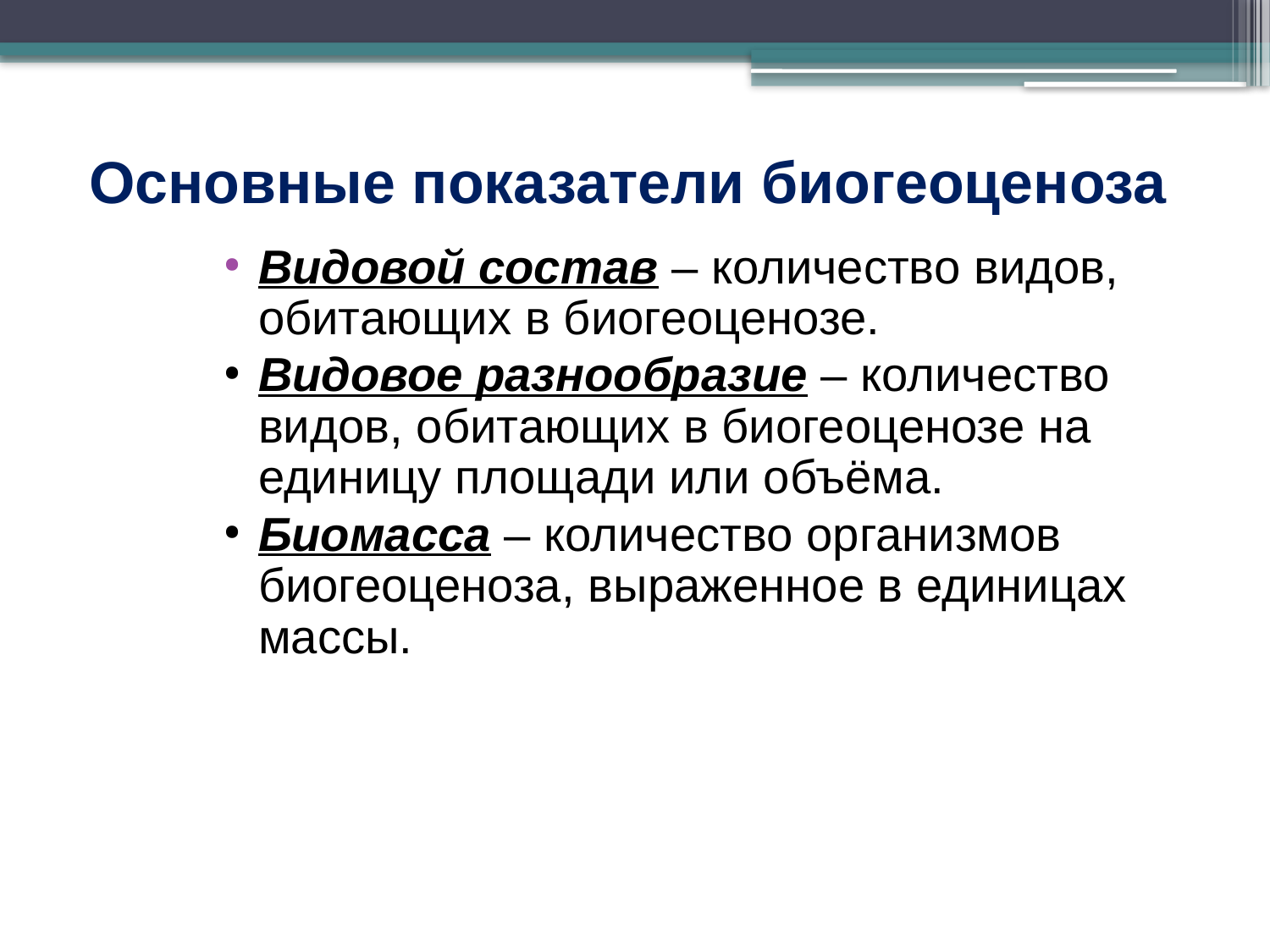

# Основные показатели биогеоценоза
Видовой состав – количество видов, обитающих в биогеоценозе.
Видовое разнообразие – количество видов, обитающих в биогеоценозе на единицу площади или объёма.
Биомасса – количество организмов биогеоценоза, выраженное в единицах массы.